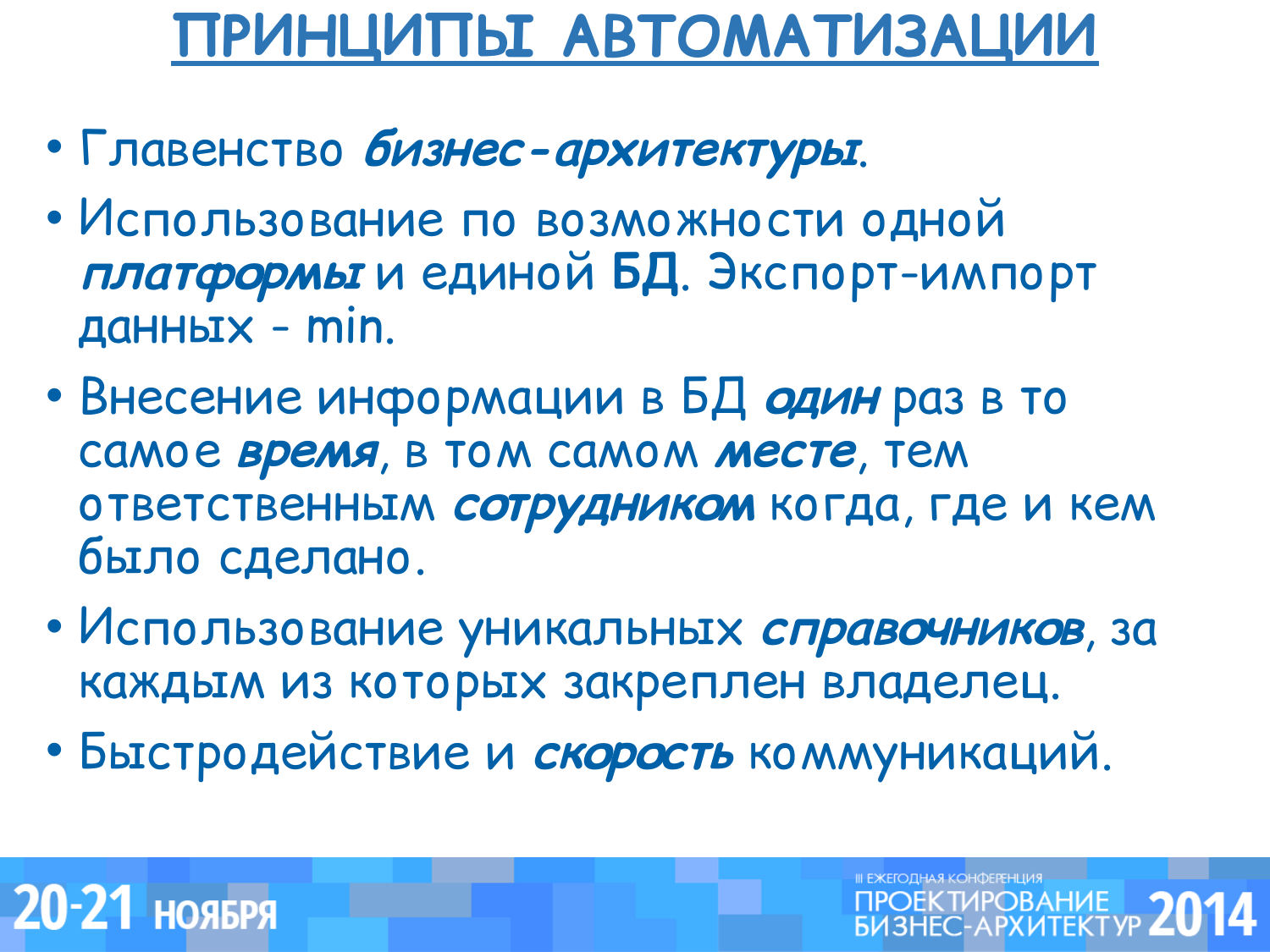

# ПРИНЦИПЫ АВТОМАТИЗАЦИИ
Главенство бизнес-архитектуры.
Использование по возможности одной платформы и единой БД. Экспорт-импорт данных - min.
Внесение информации в БД один раз в то самое время, в том самом месте, тем ответственным сотрудником когда, где и кем было сделано.
Использование уникальных справочников, за каждым из которых закреплен владелец.
Быстродействие и скорость коммуникаций.